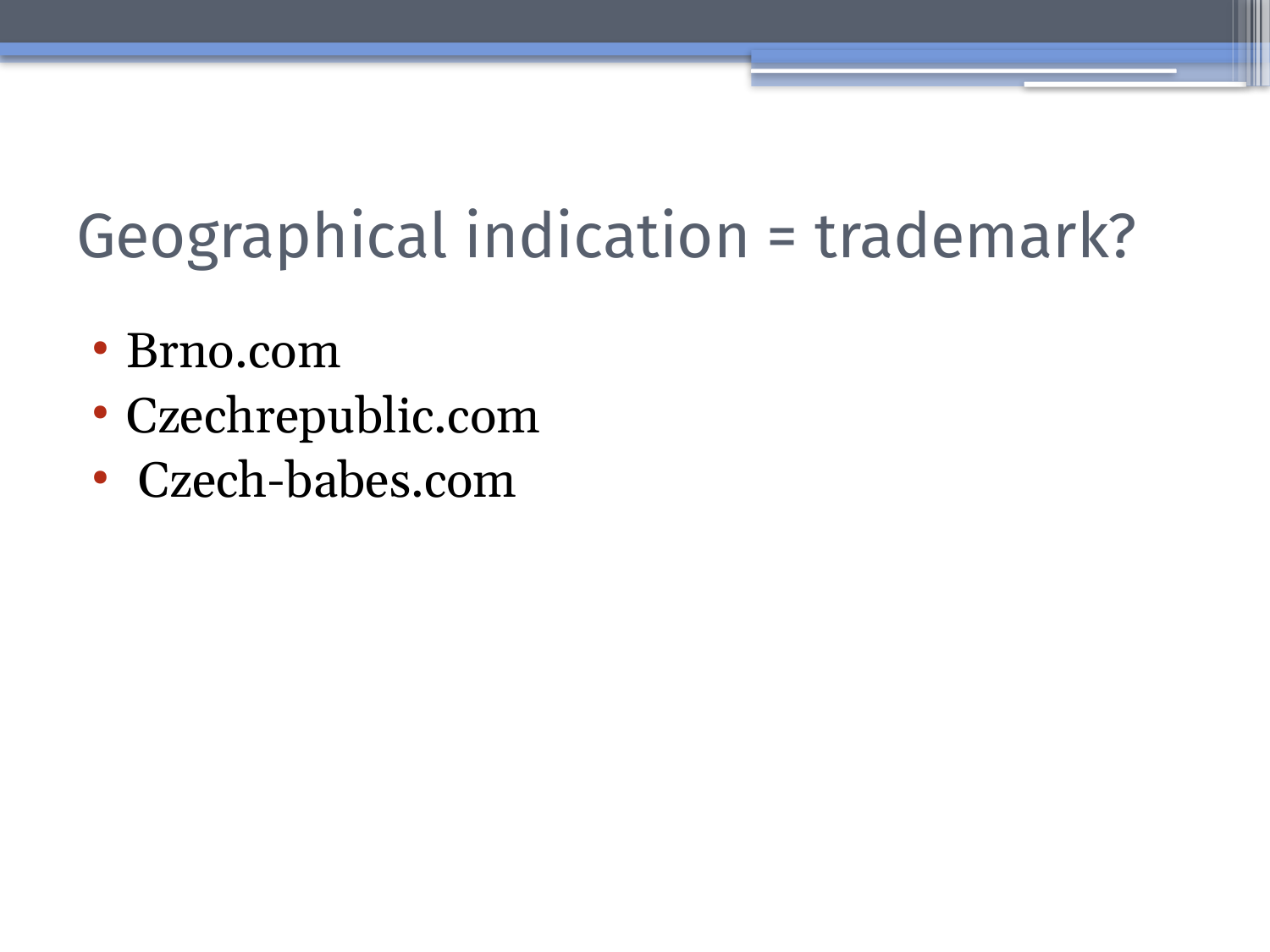

# Geographical indication = trademark?
Brno.com
Czechrepublic.com
 Czech-babes.com